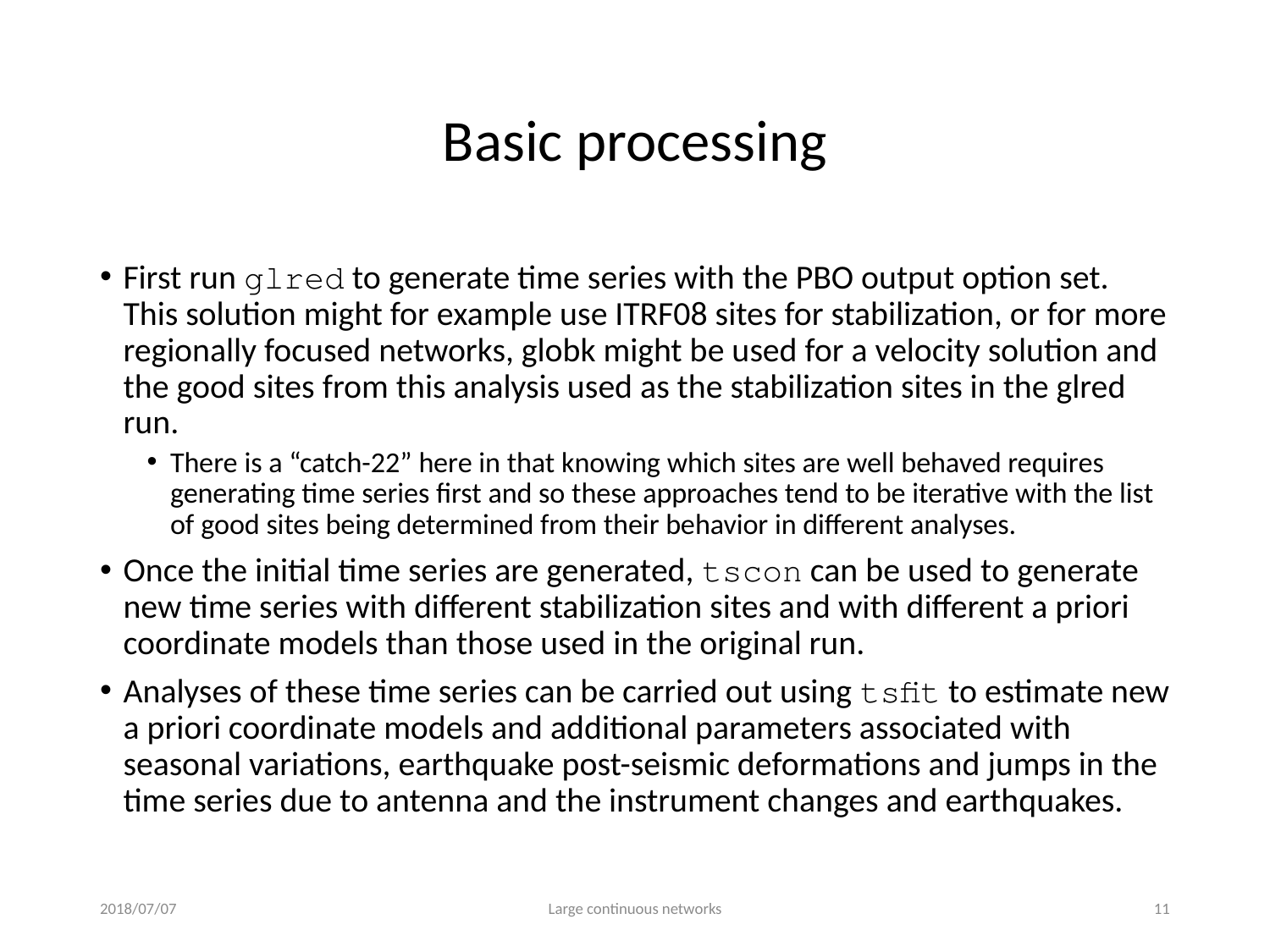

# Basic processing
First run glred to generate time series with the PBO output option set. This solution might for example use ITRF08 sites for stabilization, or for more regionally focused networks, globk might be used for a velocity solution and the good sites from this analysis used as the stabilization sites in the glred run.
There is a “catch-22” here in that knowing which sites are well behaved requires generating time series first and so these approaches tend to be iterative with the list of good sites being determined from their behavior in different analyses.
Once the initial time series are generated, tscon can be used to generate new time series with different stabilization sites and with different a priori coordinate models than those used in the original run.
Analyses of these time series can be carried out using tsfit to estimate new a priori coordinate models and additional parameters associated with seasonal variations, earthquake post-seismic deformations and jumps in the time series due to antenna and the instrument changes and earthquakes.
2018/07/07
Large continuous networks
11